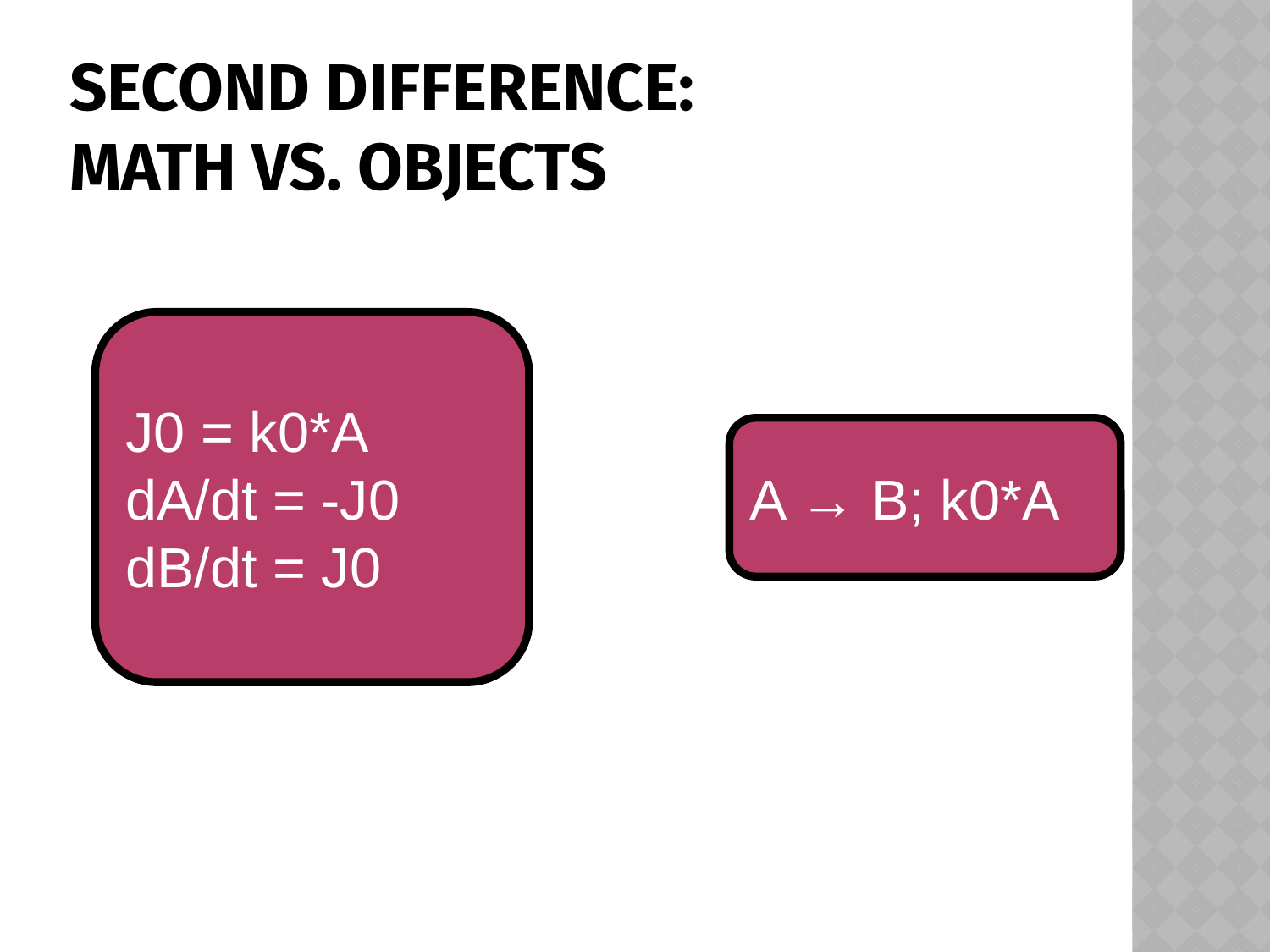

# Second difference: Math vs. Objects
J0 = k0*A
dA/dt = -J0
dB/dt = J0
A → B; k0*A